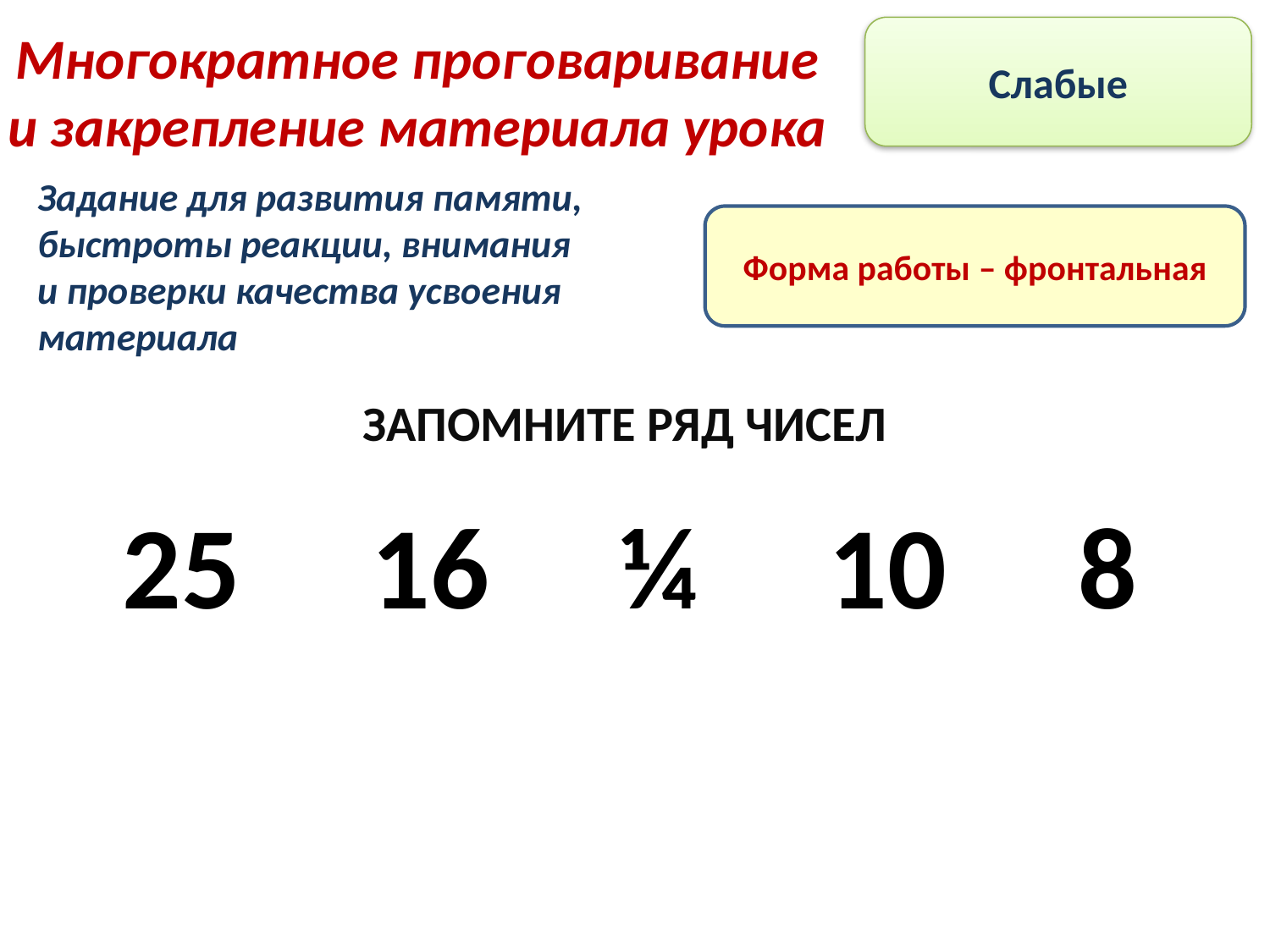

Многократное проговаривание и закрепление материала урока
Слабые
Задание для развития памяти, быстроты реакции, внимания
и проверки качества усвоения материала
Форма работы – фронтальная
ЗАПОМНИТЕ РЯД ЧИСЕЛ
25     16     ¼     10     8